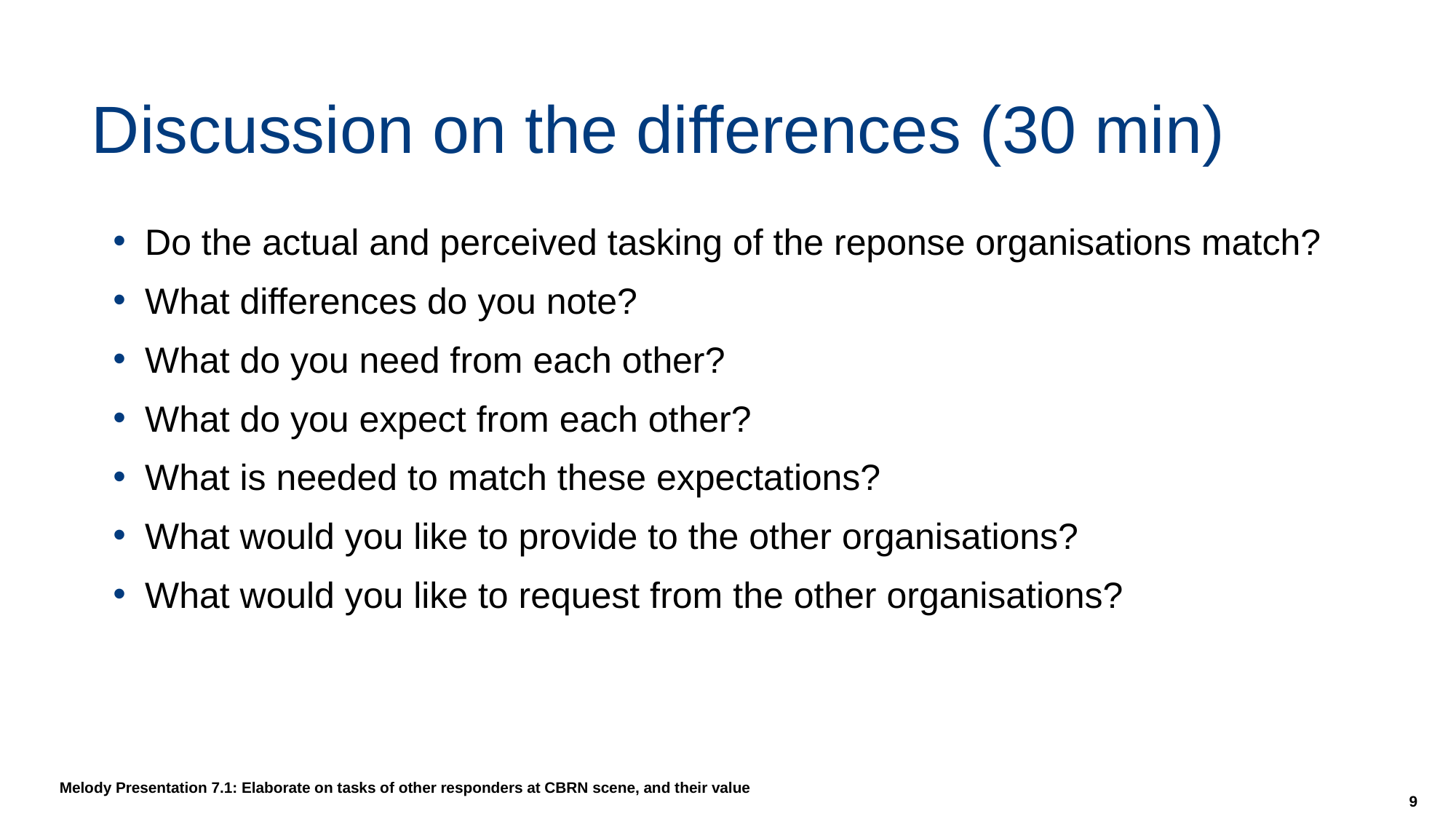

# Discussion on the differences (30 min)
Do the actual and perceived tasking of the reponse organisations match?
What differences do you note?
What do you need from each other?
What do you expect from each other?
What is needed to match these expectations?
What would you like to provide to the other organisations?
What would you like to request from the other organisations?
Melody Presentation 7.1: Elaborate on tasks of other responders at CBRN scene, and their value
Melody Presentation 7.1: Elaborate on tasks of other responders at CBRN scene, and their value
9